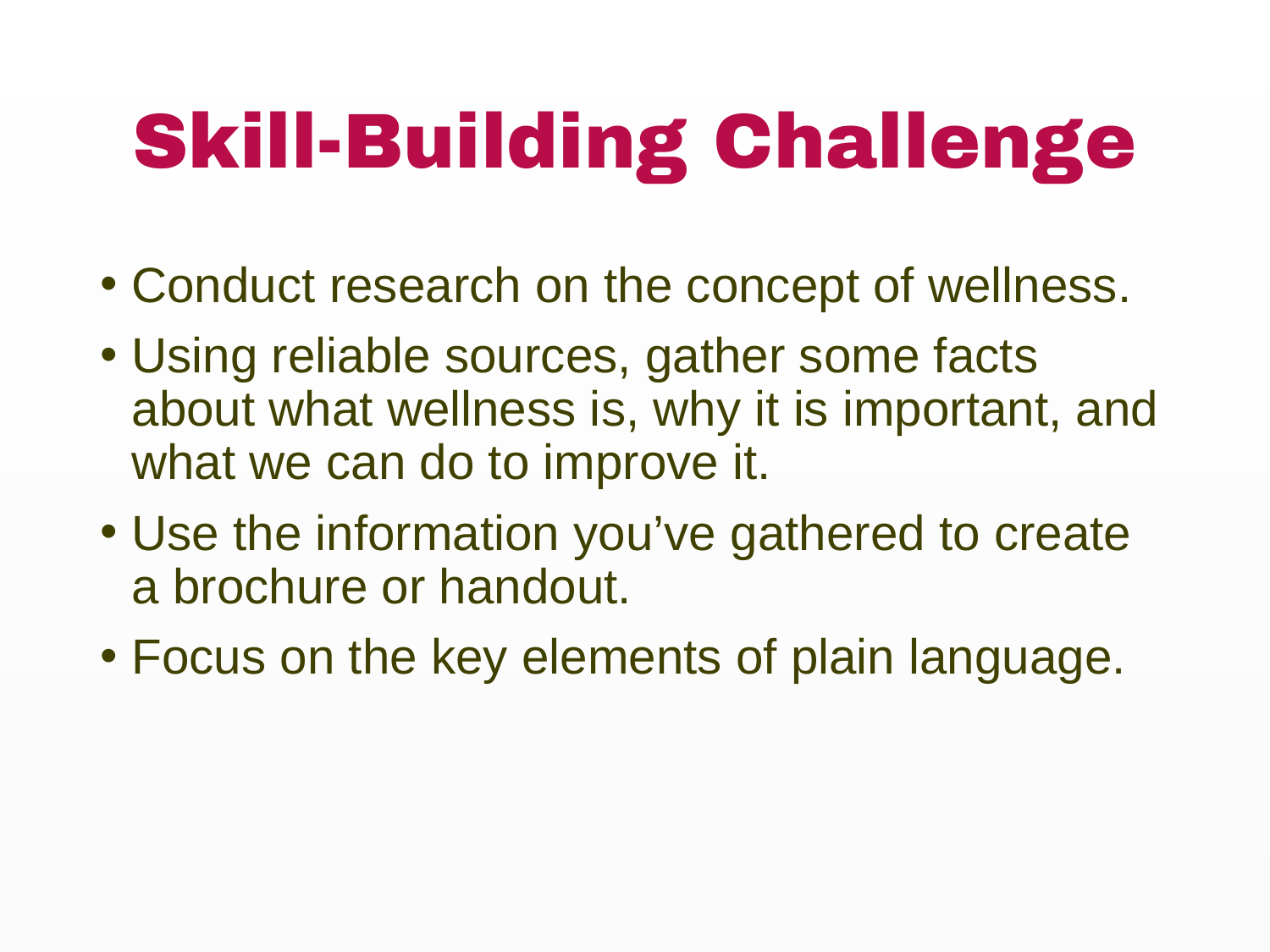

# Skill-Building Challenge
Conduct research on the concept of wellness.
Using reliable sources, gather some facts about what wellness is, why it is important, and what we can do to improve it.
Use the information you’ve gathered to create a brochure or handout.
Focus on the key elements of plain language.